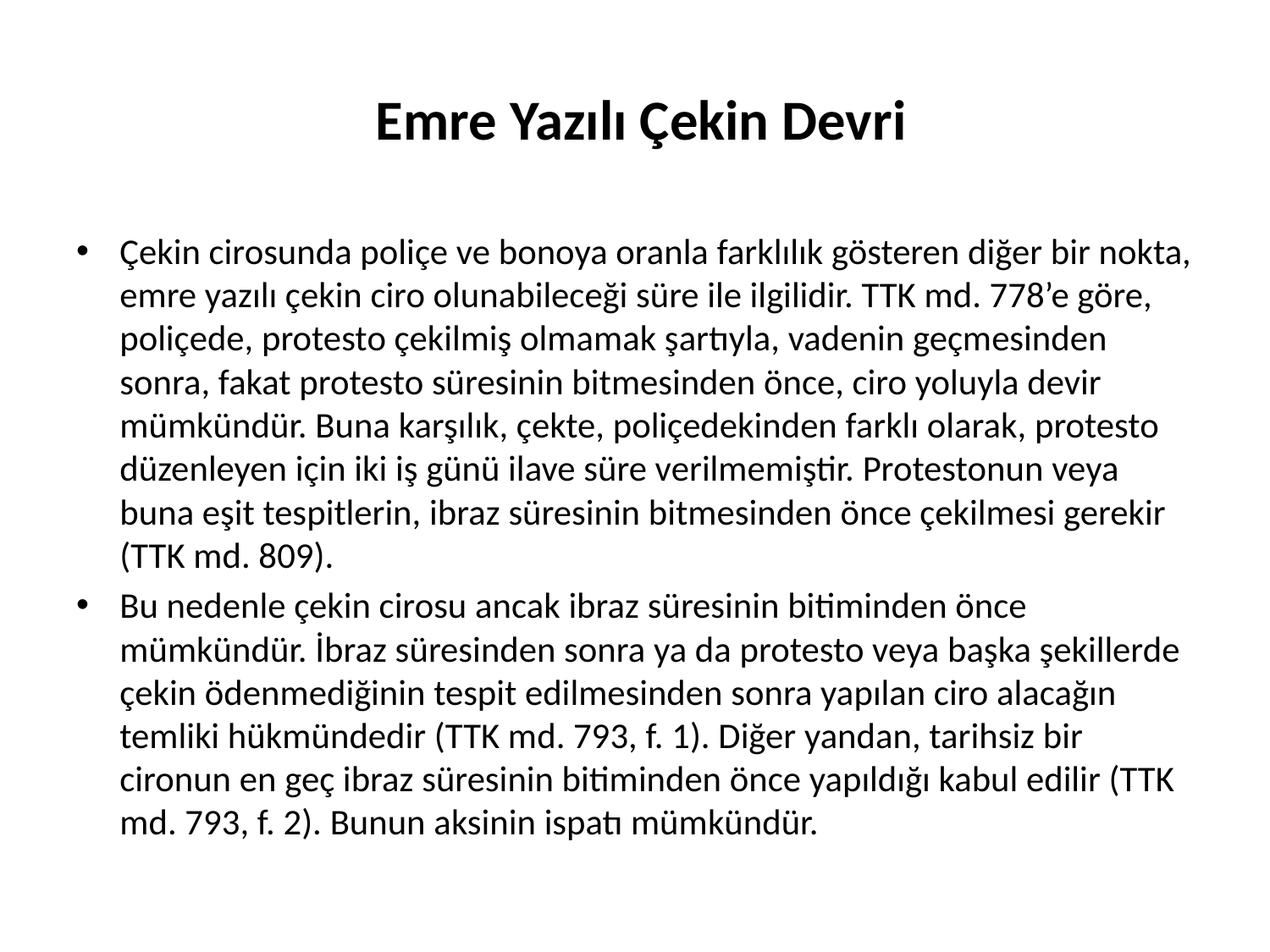

# Emre Yazılı Çekin Devri
Çekin cirosunda poliçe ve bonoya oranla farklılık gösteren diğer bir nokta, emre yazılı çekin ciro olunabileceği süre ile ilgilidir. TTK md. 778’e göre, poliçede, protesto çekilmiş olmamak şartıyla, vadenin geçmesinden sonra, fakat protesto süresinin bitmesinden önce, ciro yoluyla devir mümkündür. Buna karşılık, çekte, poliçedekinden farklı olarak, protesto düzenleyen için iki iş günü ilave süre verilmemiştir. Protestonun veya buna eşit tespitlerin, ibraz süresinin bitmesinden önce çekilmesi gerekir (TTK md. 809).
Bu nedenle çekin cirosu ancak ibraz süresinin bitiminden önce mümkündür. İbraz süresinden sonra ya da protesto veya başka şekillerde çekin ödenmediğinin tespit edilmesinden sonra yapılan ciro alacağın temliki hükmündedir (TTK md. 793, f. 1). Diğer yandan, tarihsiz bir cironun en geç ibraz süresinin bitiminden önce yapıldığı kabul edilir (TTK md. 793, f. 2). Bunun aksinin ispatı mümkündür.